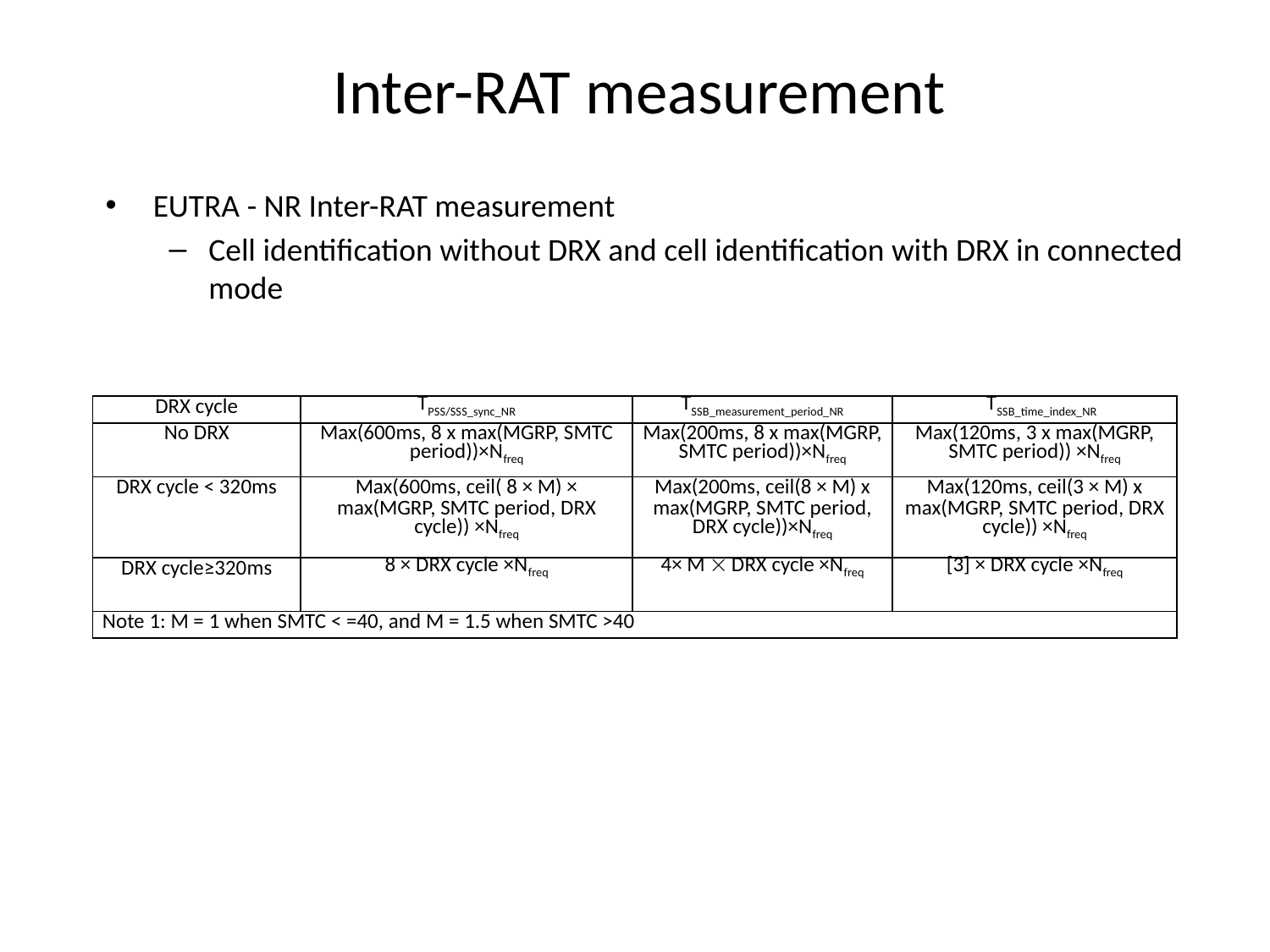

# Inter-RAT measurement
EUTRA - NR Inter-RAT measurement
Cell identification without DRX and cell identification with DRX in connected mode
| DRX cycle | TPSS/SSS\_sync\_NR | TSSB\_measurement\_period\_NR | TSSB\_time\_index\_NR |
| --- | --- | --- | --- |
| No DRX | Max(600ms, 8 x max(MGRP, SMTC period))×Nfreq | Max(200ms, 8 x max(MGRP, SMTC period))×Nfreq | Max(120ms, 3 x max(MGRP, SMTC period)) ×Nfreq |
| DRX cycle < 320ms | Max(600ms, ceil( 8 × M) × max(MGRP, SMTC period, DRX cycle)) ×Nfreq | Max(200ms, ceil(8 × M) x max(MGRP, SMTC period, DRX cycle))×Nfreq | Max(120ms, ceil(3 × M) x max(MGRP, SMTC period, DRX cycle)) ×Nfreq |
| DRX cycle≥320ms | 8 × DRX cycle ×Nfreq | 4× M × DRX cycle ×Nfreq | [3] × DRX cycle ×Nfreq |
| Note 1: M = 1 when SMTC < =40, and M = 1.5 when SMTC >40 |  |  |  |